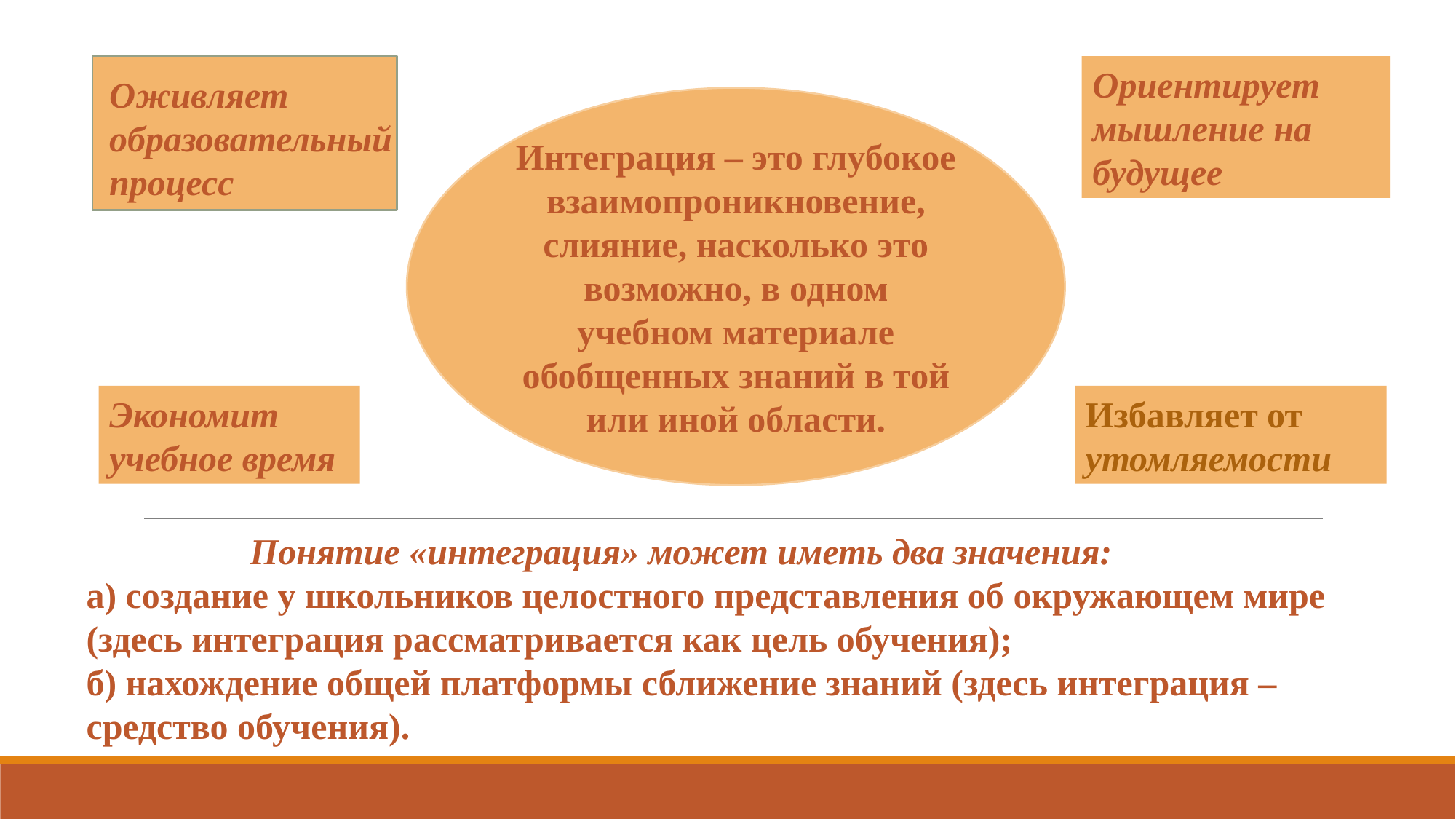

Ориентирует мышление на будущее
Оживляет образовательный процесс
Интеграция – это глубокое взаимопроникновение, слияние, насколько это возможно, в одном учебном материале обобщенных знаний в той или иной области.
Экономит учебное время
Избавляет от утомляемости
                  Понятие «интеграция» может иметь два значения:
а) создание у школьников целостного представления об окружающем мире (здесь интеграция рассматривается как цель обучения);
б) нахождение общей платформы сближение знаний (здесь интеграция – средство обучения).